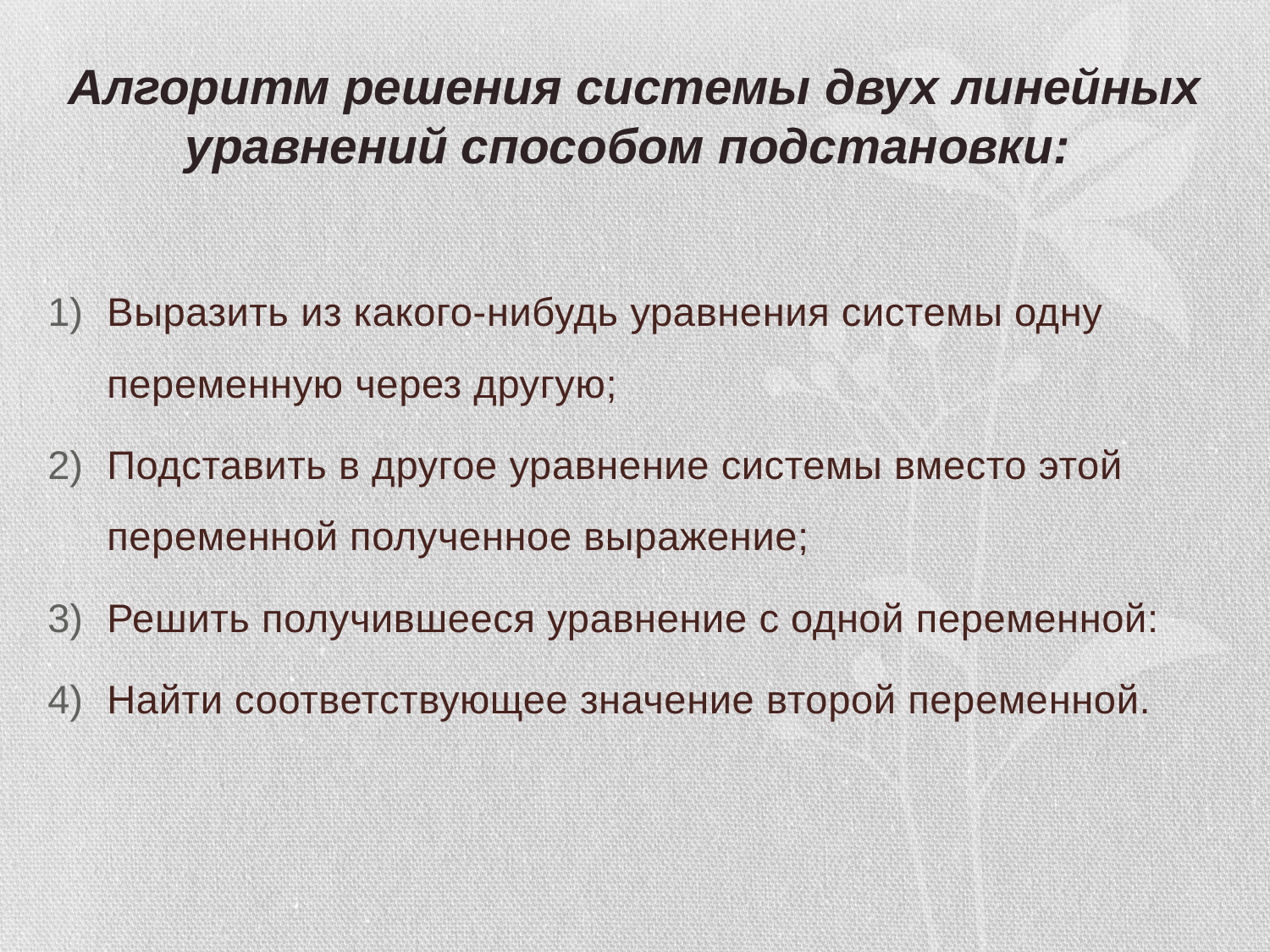

# Алгоритм решения системы двух линейных уравнений способом подстановки:
Выразить из какого-нибудь уравнения системы одну переменную через другую;
Подставить в другое уравнение системы вместо этой переменной полученное выражение;
Решить получившееся уравнение с одной переменной:
Найти соответствующее значение второй переменной.